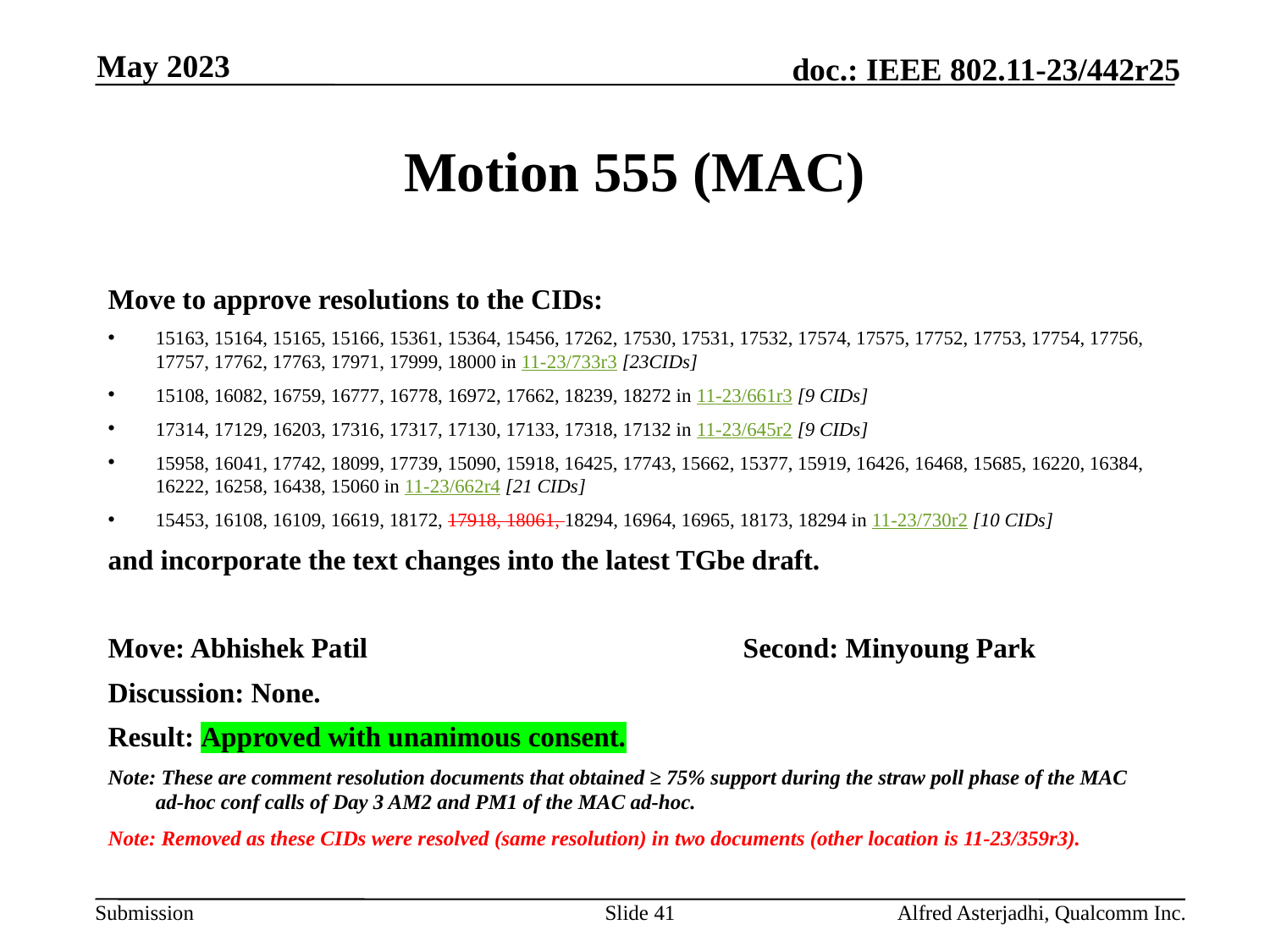

May 2023
# Motion 555 (MAC)
Move to approve resolutions to the CIDs:
15163, 15164, 15165, 15166, 15361, 15364, 15456, 17262, 17530, 17531, 17532, 17574, 17575, 17752, 17753, 17754, 17756, 17757, 17762, 17763, 17971, 17999, 18000 in 11-23/733r3 [23CIDs]
15108, 16082, 16759, 16777, 16778, 16972, 17662, 18239, 18272 in 11-23/661r3 [9 CIDs]
17314, 17129, 16203, 17316, 17317, 17130, 17133, 17318, 17132 in 11-23/645r2 [9 CIDs]
15958, 16041, 17742, 18099, 17739, 15090, 15918, 16425, 17743, 15662, 15377, 15919, 16426, 16468, 15685, 16220, 16384, 16222, 16258, 16438, 15060 in 11-23/662r4 [21 CIDs]
15453, 16108, 16109, 16619, 18172, 17918, 18061, 18294, 16964, 16965, 18173, 18294 in 11-23/730r2 [10 CIDs]
and incorporate the text changes into the latest TGbe draft.

Move: Abhishek Patil			Second: Minyoung Park
Discussion: None.
Result: Approved with unanimous consent.
Note: These are comment resolution documents that obtained ≥ 75% support during the straw poll phase of the MAC ad-hoc conf calls of Day 3 AM2 and PM1 of the MAC ad-hoc.
Note: Removed as these CIDs were resolved (same resolution) in two documents (other location is 11-23/359r3).
Slide 41
Alfred Asterjadhi, Qualcomm Inc.